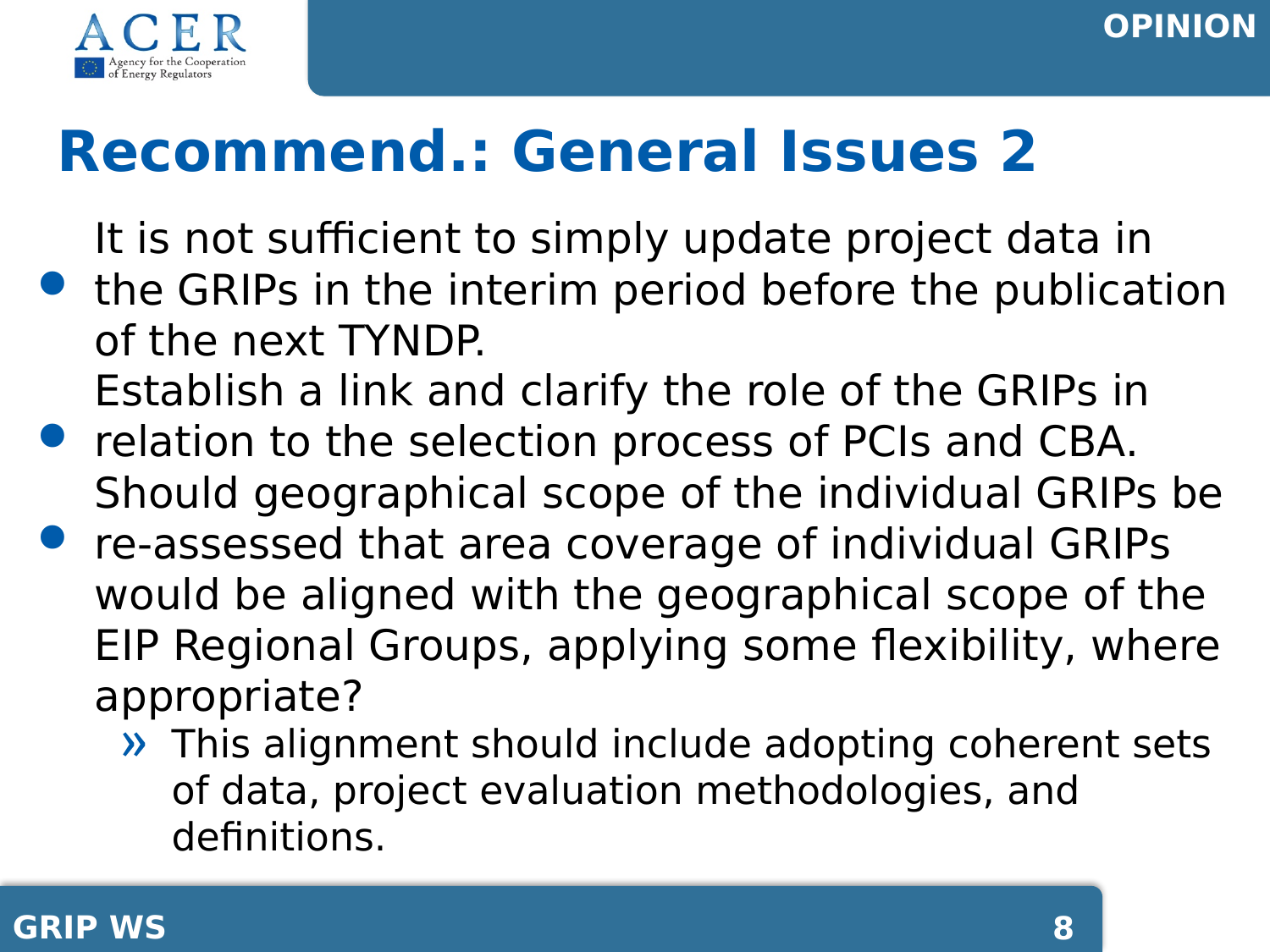

# Recommend.: General Issues 2
It is not sufficient to simply update project data in the GRIPs in the interim period before the publication of the next TYNDP.
Establish a link and clarify the role of the GRIPs in relation to the selection process of PCIs and CBA.
Should geographical scope of the individual GRIPs be re-assessed that area coverage of individual GRIPs would be aligned with the geographical scope of the EIP Regional Groups, applying some flexibility, where appropriate?
This alignment should include adopting coherent sets of data, project evaluation methodologies, and definitions.